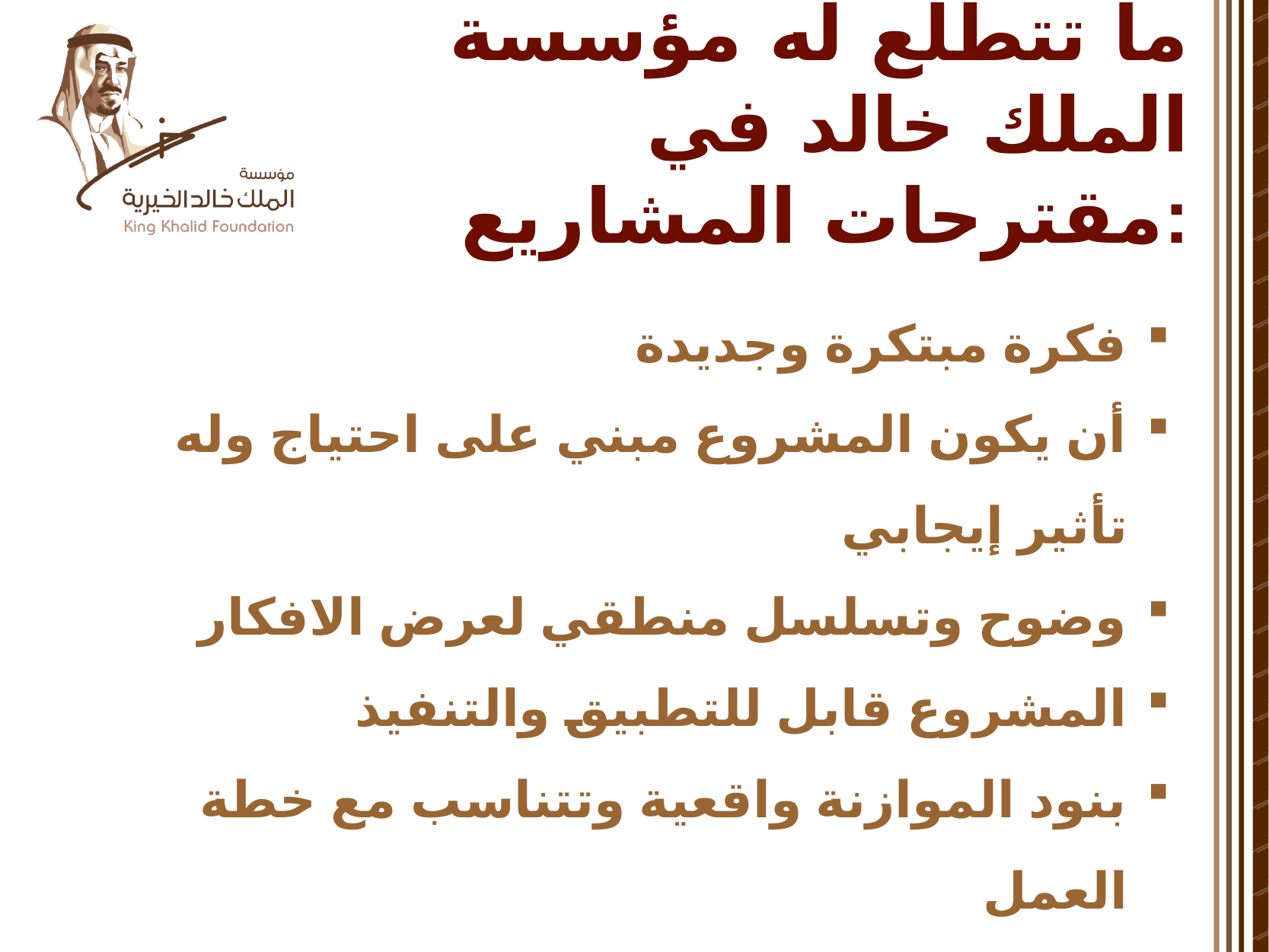

# ما تتطلع له مؤسسة الملك خالد في مقترحات المشاريع:
فكرة مبتكرة وجديدة
أن يكون المشروع مبني على احتياج وله تأثير إيجابي
وضوح وتسلسل منطقي لعرض الافكار
المشروع قابل للتطبيق والتنفيذ
بنود الموازنة واقعية وتتناسب مع خطة العمل
الحماس والجدية